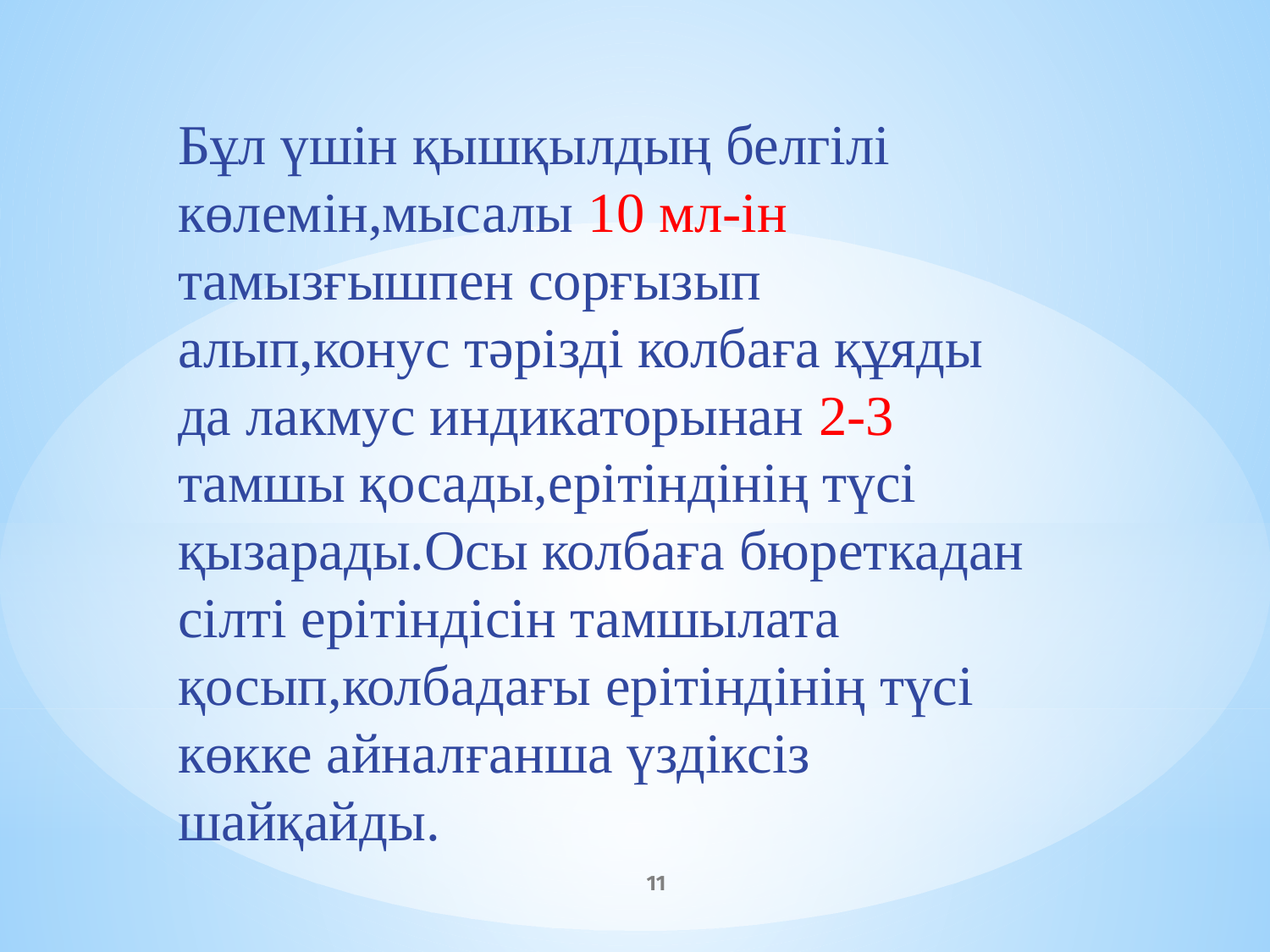

Бұл үшін қышқылдың белгілі көлемін,мысалы 10 мл-ін тамызғышпен сорғызып алып,конус тәрізді колбаға құяды да лакмус индикаторынан 2-3 тамшы қосады,ерітіндінің түсі қызарады.Осы колбаға бюреткадан сілті ерітіндісін тамшылата қосып,колбадағы ерітіндінің түсі көкке айналғанша үздіксіз шайқайды.
11